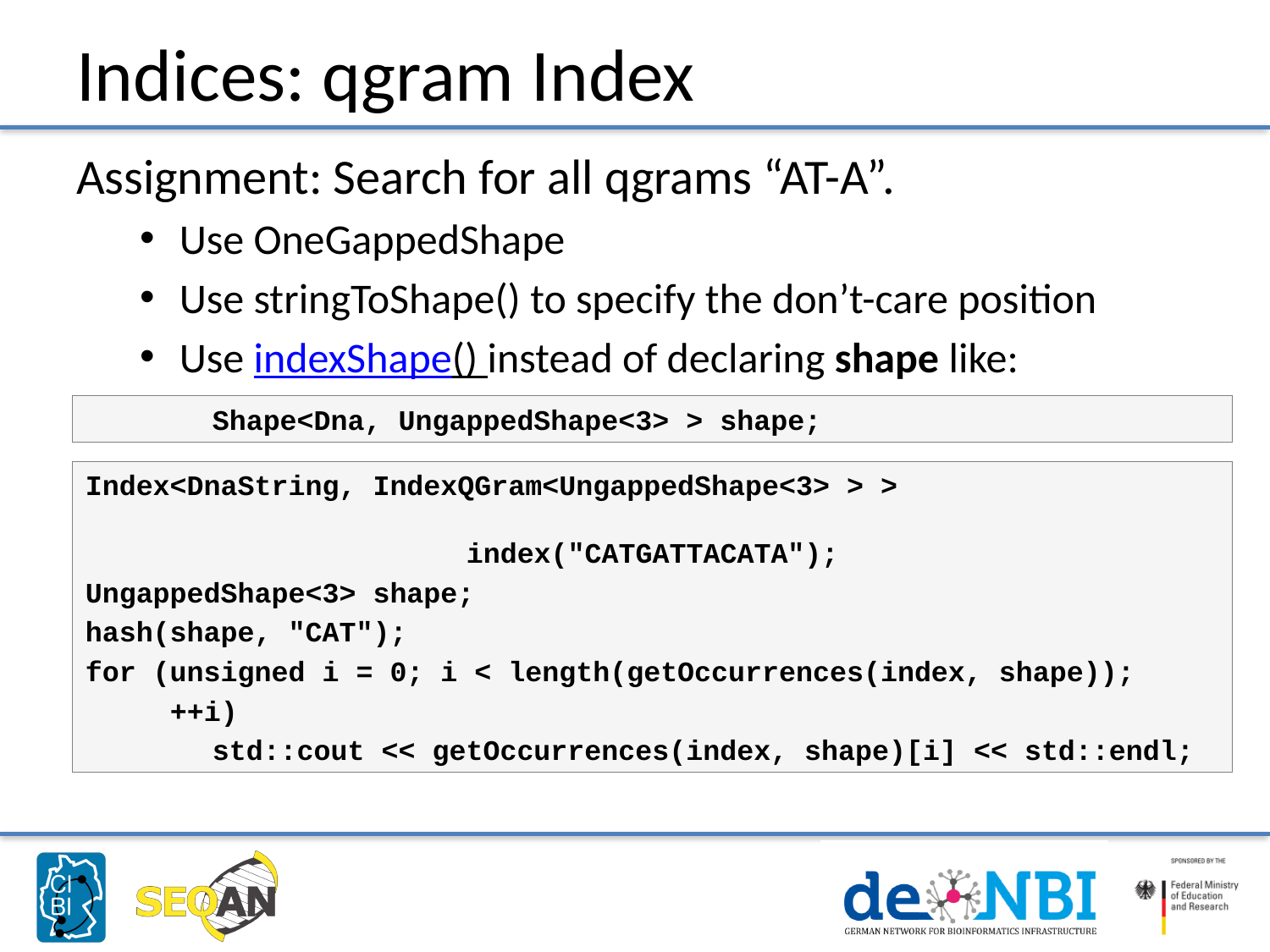

# Indices: qgram Index
Assignment: Search for all qgrams “AT-A”.
Use OneGappedShape
Use stringToShape() to specify the don’t-care position
Use indexShape() instead of declaring shape like:
	Shape<Dna, UngappedShape<3> > shape;
Index<DnaString, IndexQGram<UngappedShape<3> > > 													index("CATGATTACATA");
UngappedShape<3> shape;
hash(shape, "CAT");
for (unsigned i = 0; i < length(getOccurrences(index, shape));
     ++i)
	std::cout << getOccurrences(index, shape)[i] << std::endl;